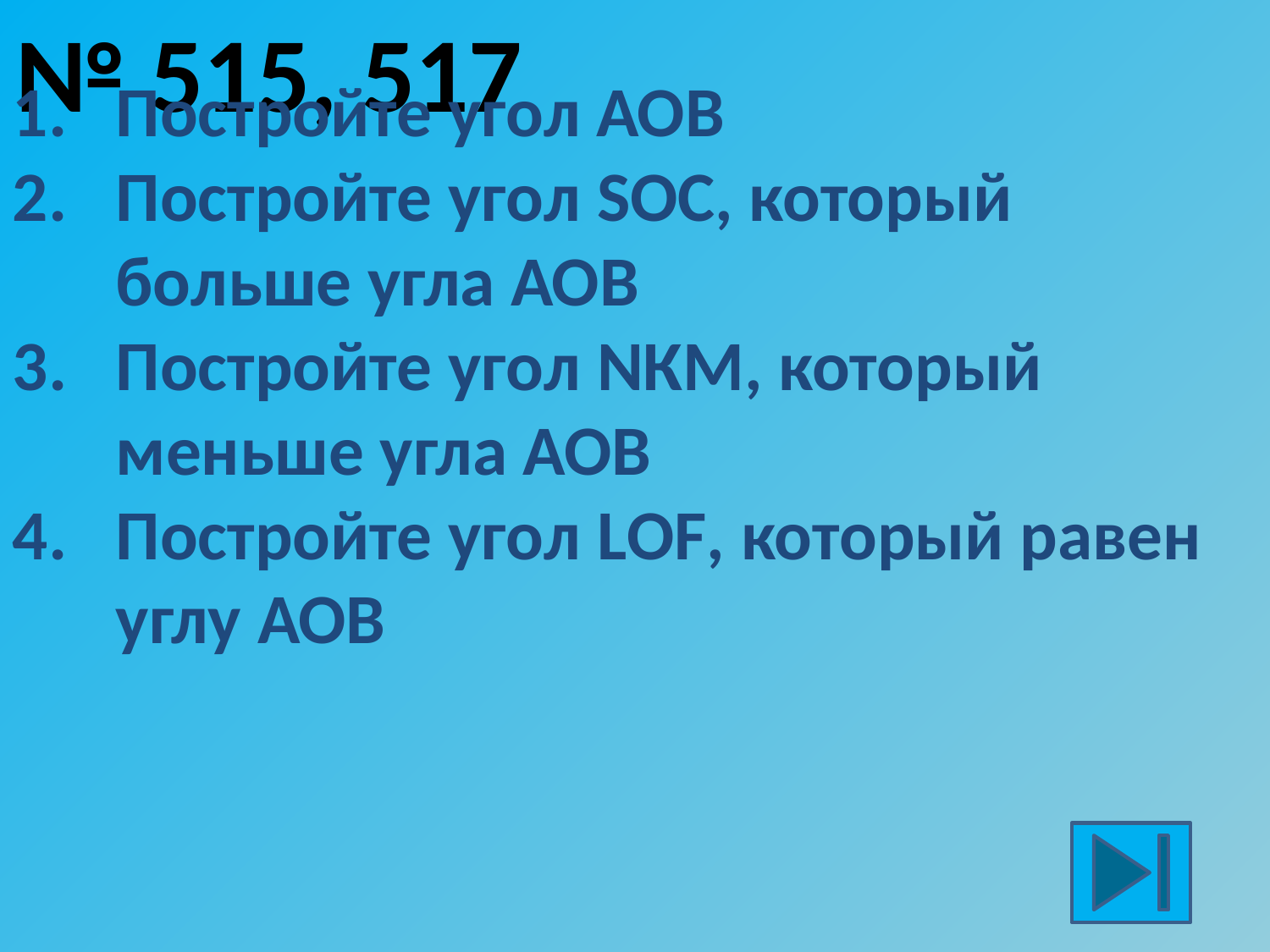

№ 515, 517
Постройте угол АОВ
Постройте угол SОC, который больше угла АОВ
Постройте угол NКM, который меньше угла АОВ
Постройте угол LОF, который равен углу АОВ